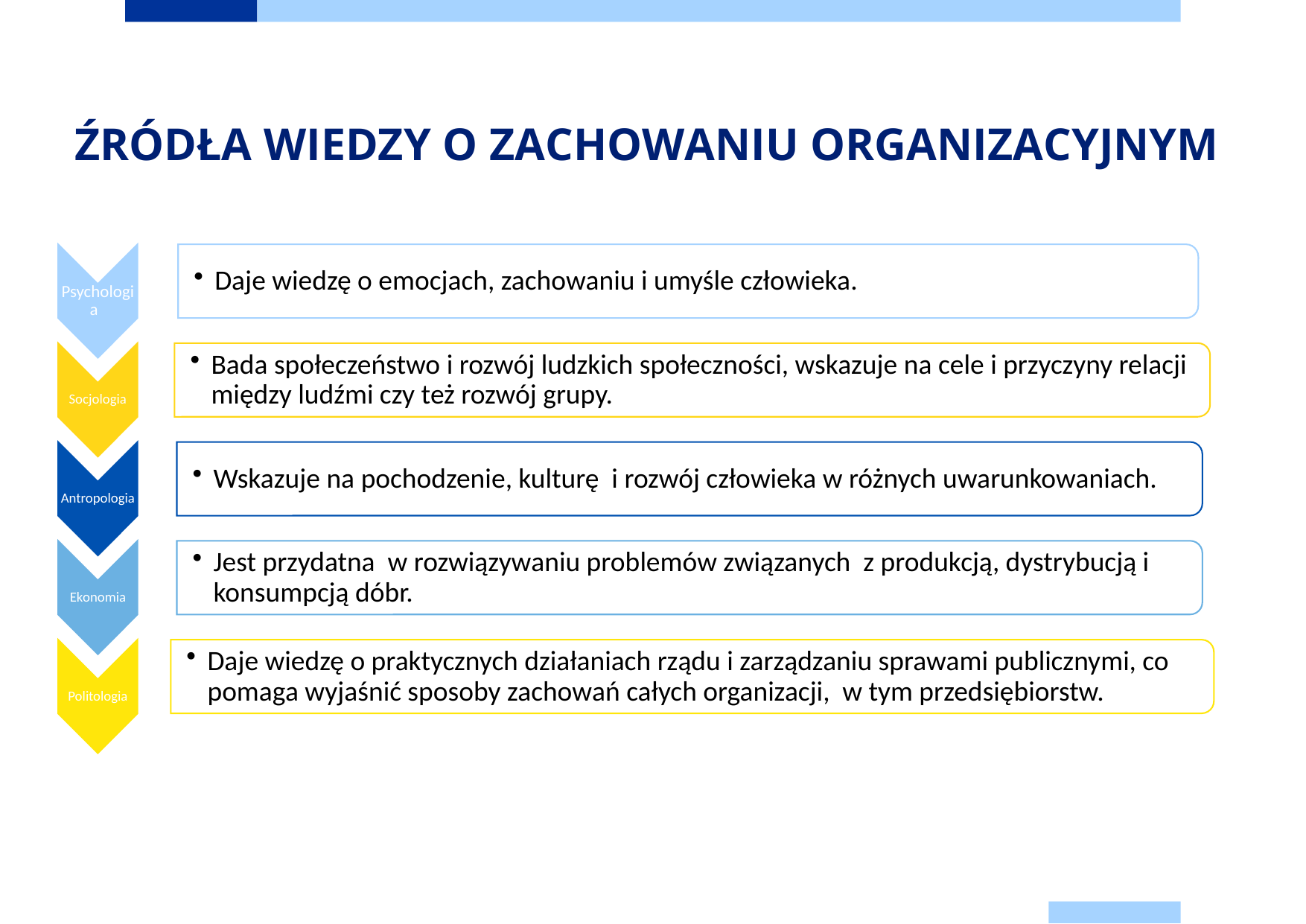

# ŹRÓDŁA WIEDZY O ZACHOWANIU ORGANIZACYJNYM
Psychologia
Daje wiedzę o emocjach, zachowaniu i umyśle człowieka.
Socjologia
Bada społeczeństwo i rozwój ludzkich społeczności, wskazuje na cele i przyczyny relacji między ludźmi czy też rozwój grupy.
Antropologia
Wskazuje na pochodzenie, kulturę  i rozwój człowieka w różnych uwarunkowaniach.
Ekonomia
Jest przydatna  w rozwiązywaniu problemów związanych  z produkcją, dystrybucją i konsumpcją dóbr.
Politologia
Daje wiedzę o praktycznych działaniach rządu i zarządzaniu sprawami publicznymi, co pomaga wyjaśnić sposoby zachowań całych organizacji,  w tym przedsiębiorstw.